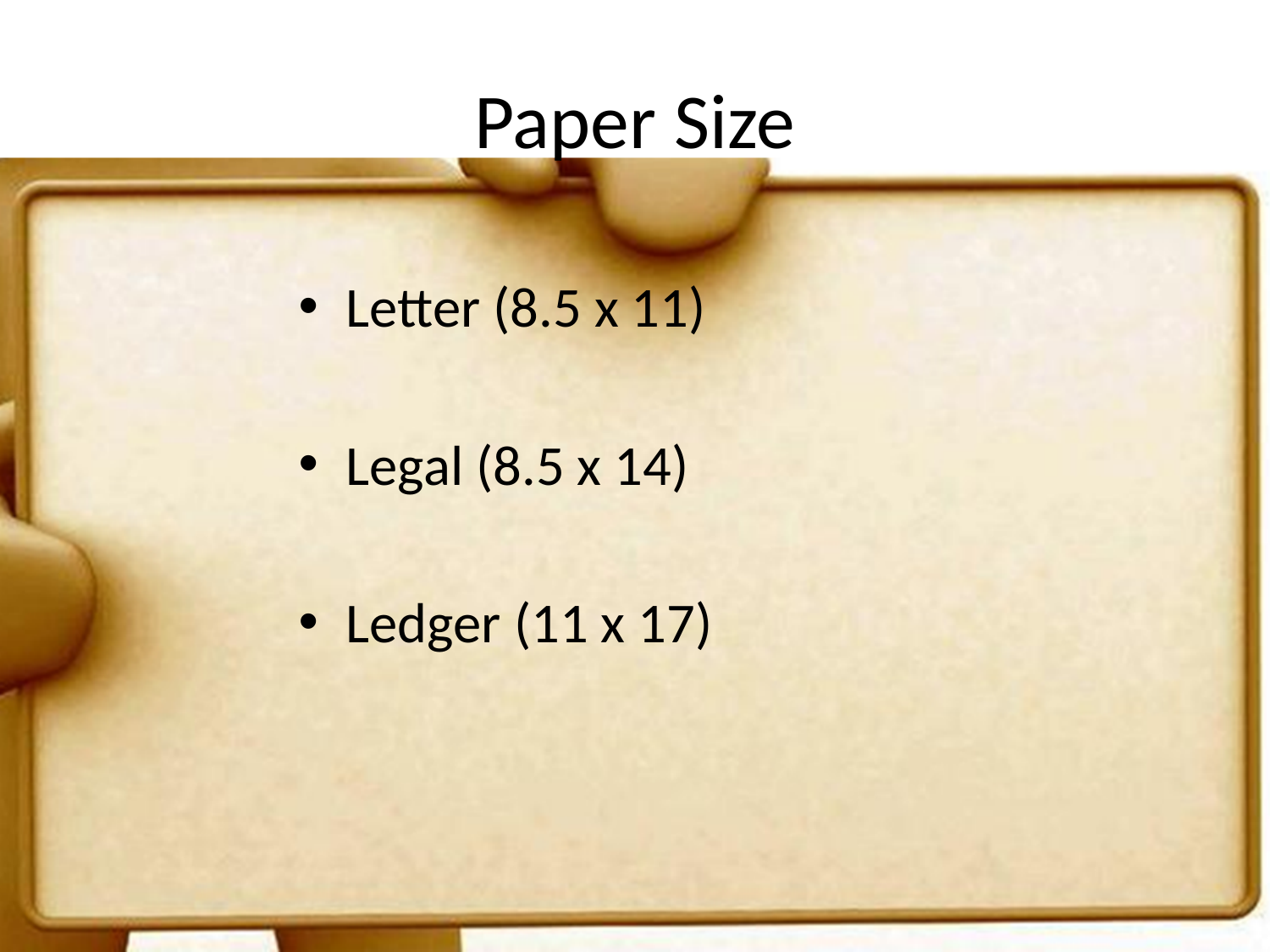

# Paper Size
Letter (8.5 x 11)

Legal (8.5 x 14)

Ledger (11 x 17)